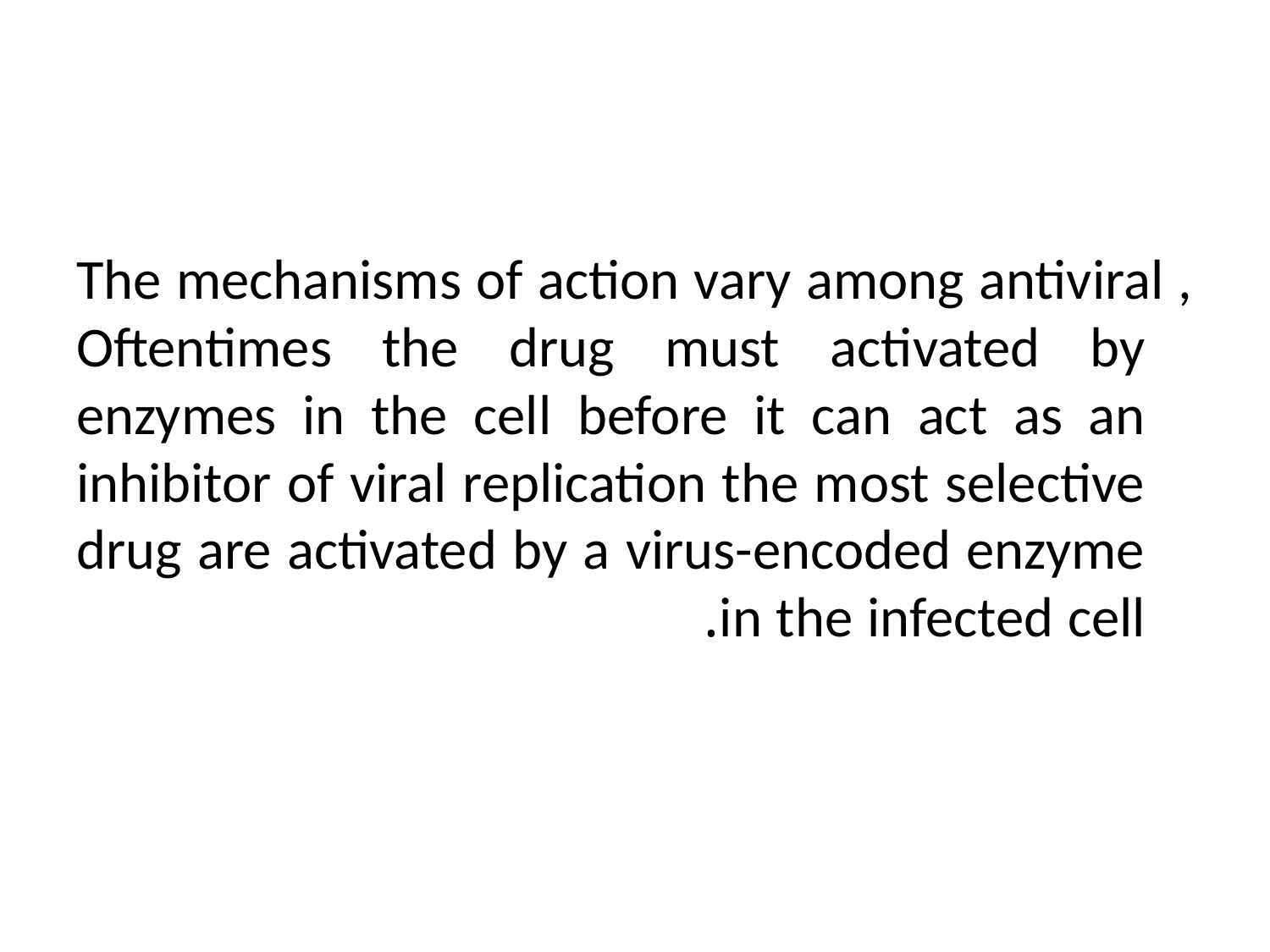

The mechanisms of action vary among antiviral , Oftentimes the drug must activated by enzymes in the cell before it can act as an inhibitor of viral replication the most selective drug are activated by a virus-encoded enzyme in the infected cell.